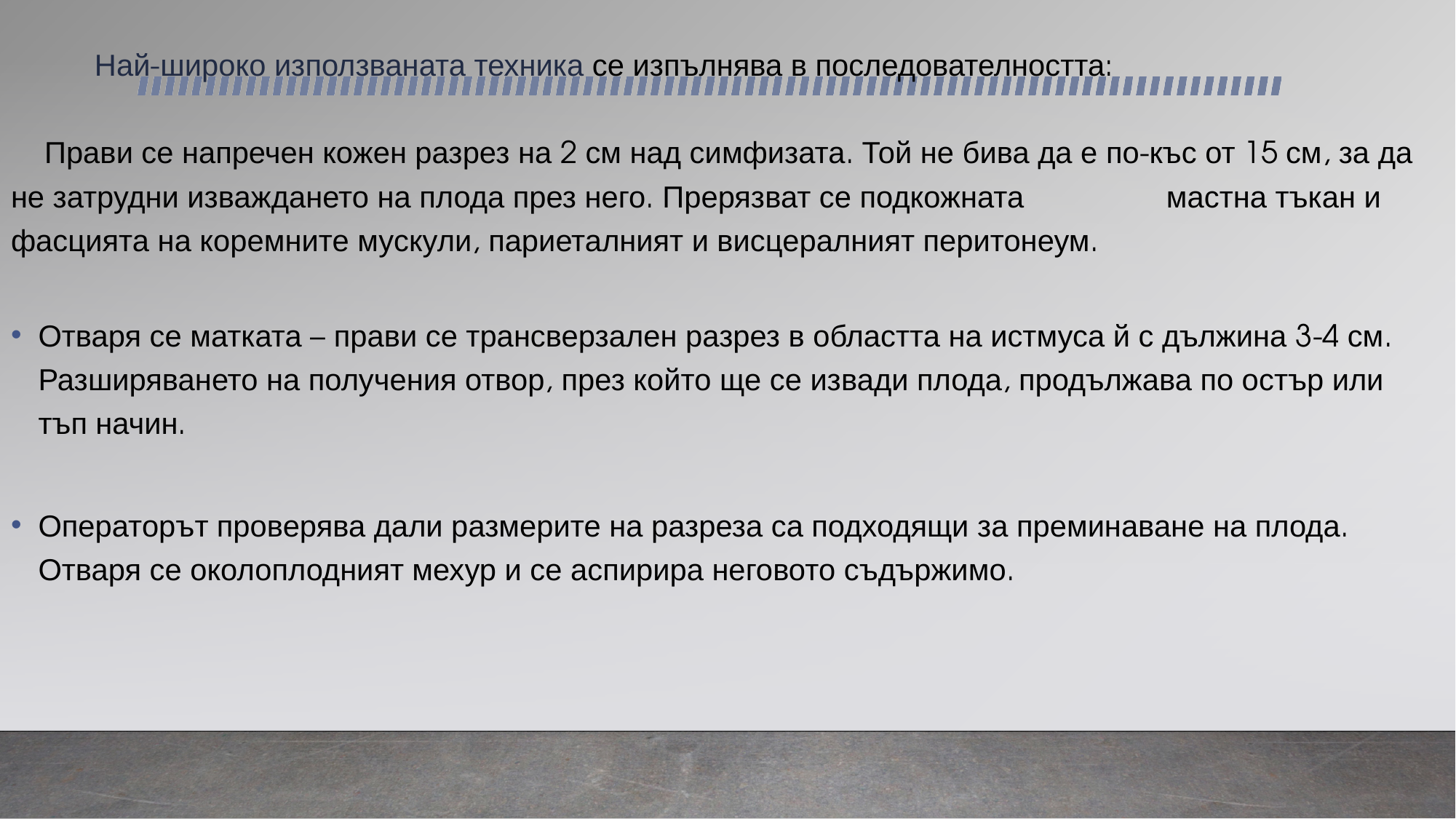

Най-широко използваната техника се изпълнява в последователността:
    Прави се напречен кожен разрез на 2 см над симфизата. Той не бива да е по-къс от 15 см, за да не затрудни изваждането на плода през него. Прерязват се подкожната                 мастна тъкан и фасцията на коремните мускули, париеталният и висцералният перитонеум.
Отваря се матката – прави се трансверзален разрез в областта на истмуса й с дължина 3-4 см. Разширяването на получения отвор, през който ще се извади плода, продължава по остър или тъп начин.
Операторът проверява дали размерите на разреза са подходящи за преминаване на плода. Отваря се околоплодният мехур и се аспирира неговото съдържимо.